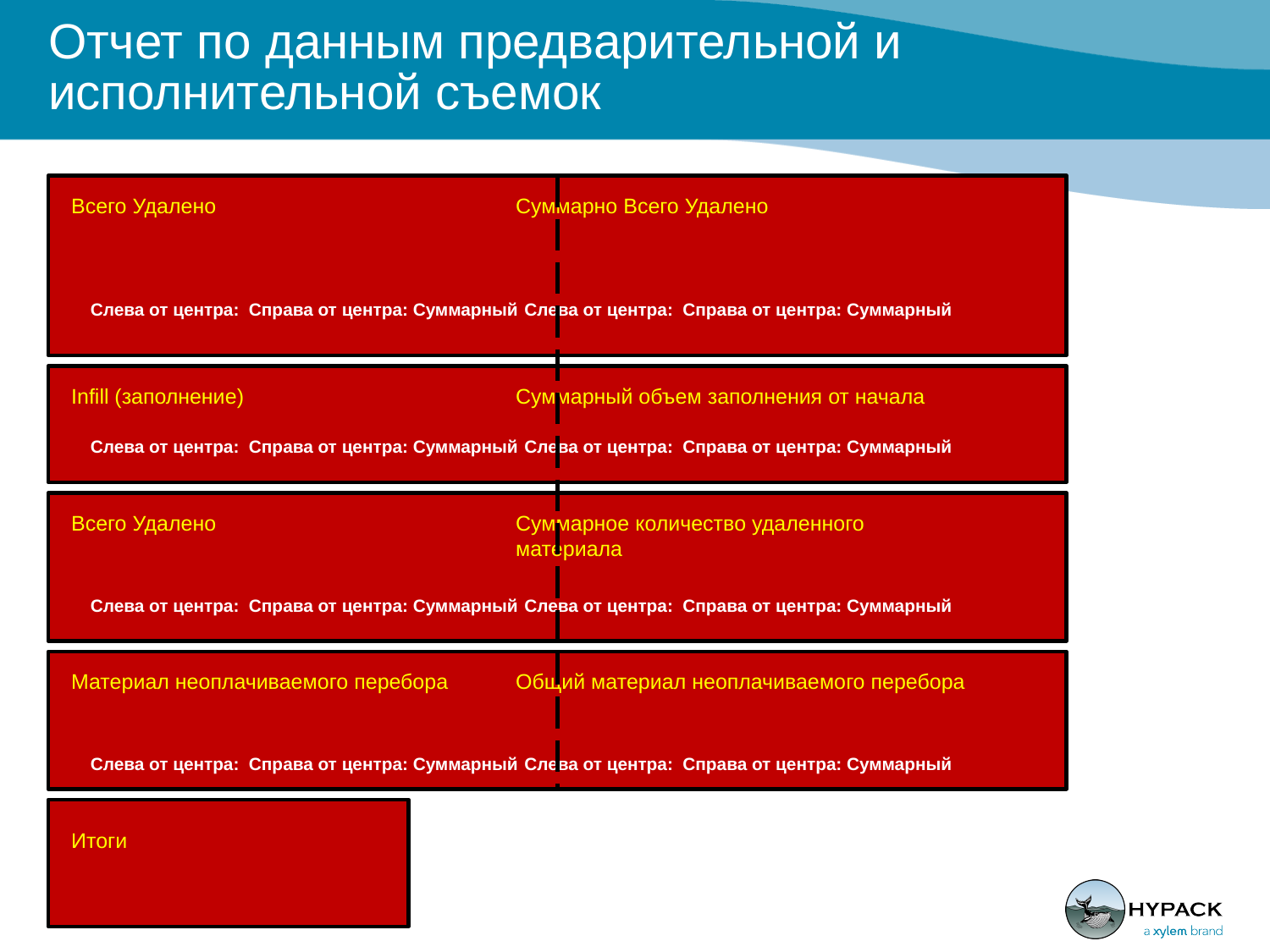

# Отчет по данным предварительной и исполнительной съемок

Всего Удалено
Суммарно Всего Удалено
Слева от центра:  Справа от центра: Суммарный
Слева от центра:  Справа от центра: Суммарный

Infill (заполнение)
Суммарный объем заполнения от начала
Слева от центра:  Справа от центра: Суммарный
Слева от центра:  Справа от центра: Суммарный

Всего Удалено
Суммарное количество удаленного материала
Слева от центра:  Справа от центра: Суммарный
Слева от центра:  Справа от центра: Суммарный

Материал неоплачиваемого перебора
Общий материал неоплачиваемого перебора
Слева от центра:  Справа от центра: Суммарный
Слева от центра:  Справа от центра: Суммарный

Итоги